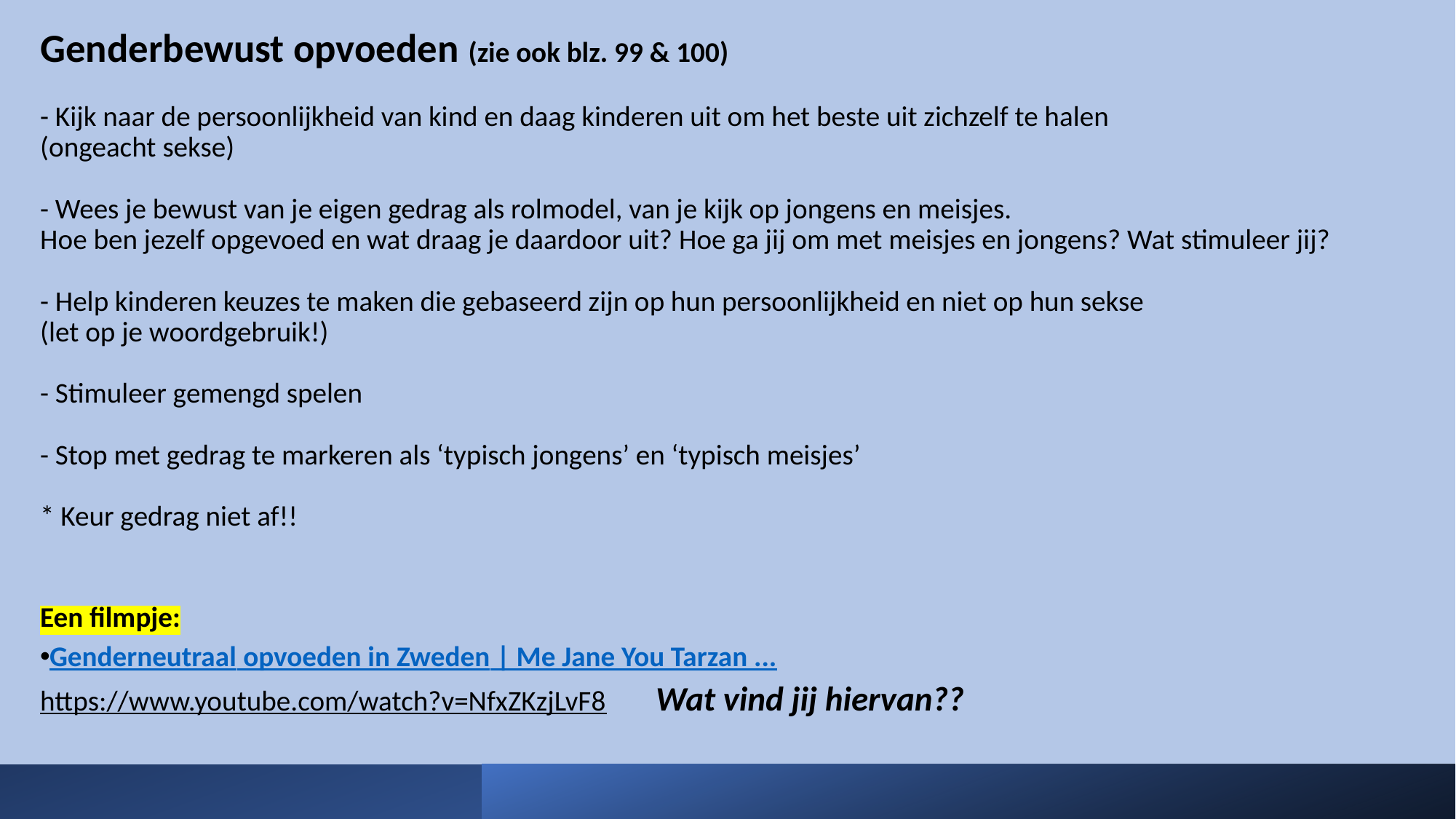

Genderbewust opvoeden (zie ook blz. 99 & 100)
- Kijk naar de persoonlijkheid van kind en daag kinderen uit om het beste uit zichzelf te halen
(ongeacht sekse)
- Wees je bewust van je eigen gedrag als rolmodel, van je kijk op jongens en meisjes.
Hoe ben jezelf opgevoed en wat draag je daardoor uit? Hoe ga jij om met meisjes en jongens? Wat stimuleer jij?
- Help kinderen keuzes te maken die gebaseerd zijn op hun persoonlijkheid en niet op hun sekse
(let op je woordgebruik!)
- Stimuleer gemengd spelen
- Stop met gedrag te markeren als ‘typisch jongens’ en ‘typisch meisjes’
* Keur gedrag niet af!!
Een filmpje:
Genderneutraal opvoeden in Zweden | Me Jane You Tarzan ...
https://www.youtube.com/watch?v=NfxZKzjLvF8			Wat vind jij hiervan??